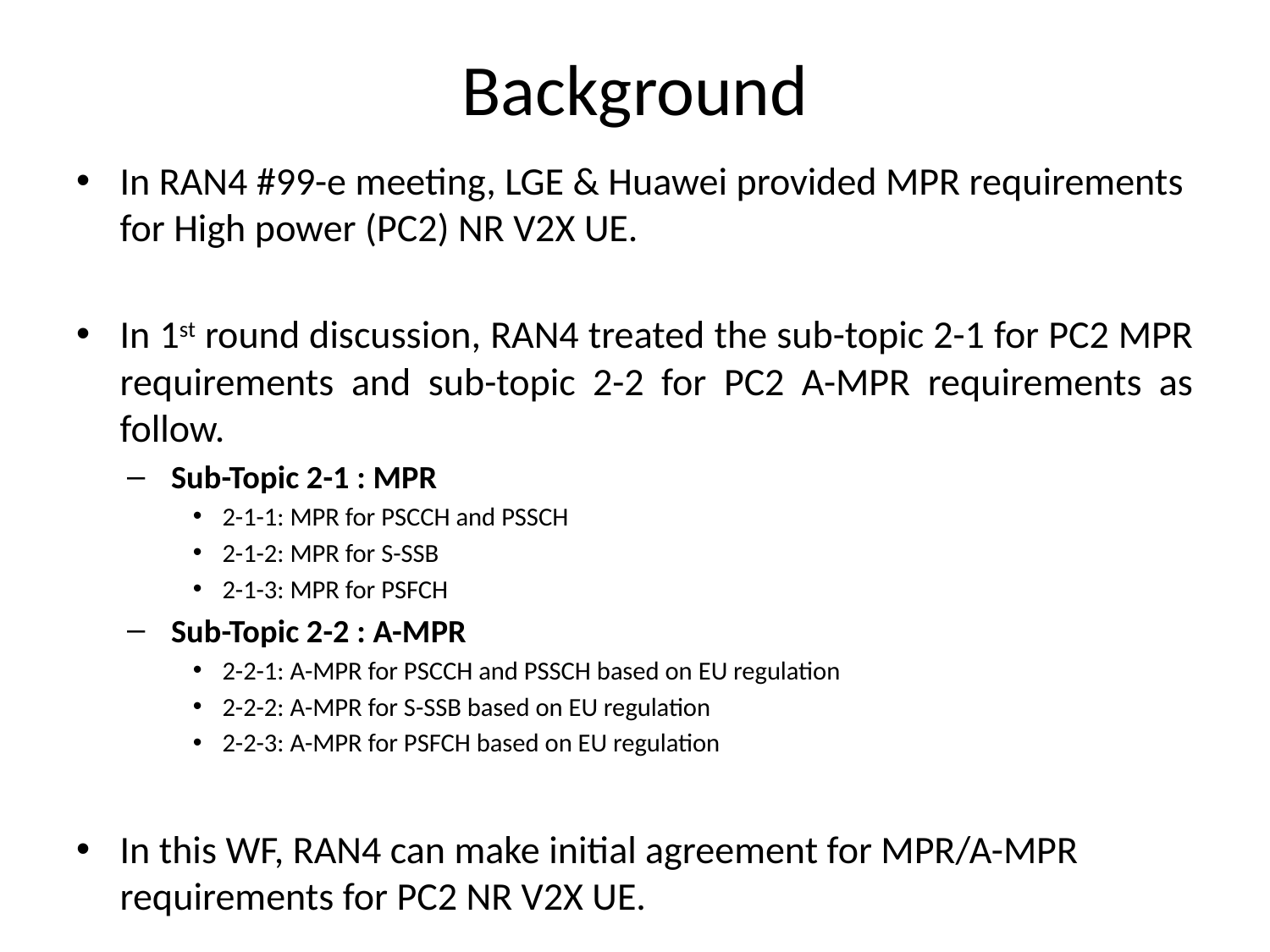

# Background
In RAN4 #99-e meeting, LGE & Huawei provided MPR requirements for High power (PC2) NR V2X UE.

In 1st round discussion, RAN4 treated the sub-topic 2-1 for PC2 MPR requirements and sub-topic 2-2 for PC2 A-MPR requirements as follow.
Sub-Topic 2-1 : MPR
2-1-1: MPR for PSCCH and PSSCH
2-1-2: MPR for S-SSB
2-1-3: MPR for PSFCH
Sub-Topic 2-2 : A-MPR
2-2-1: A-MPR for PSCCH and PSSCH based on EU regulation
2-2-2: A-MPR for S-SSB based on EU regulation
2-2-3: A-MPR for PSFCH based on EU regulation

In this WF, RAN4 can make initial agreement for MPR/A-MPR requirements for PC2 NR V2X UE.